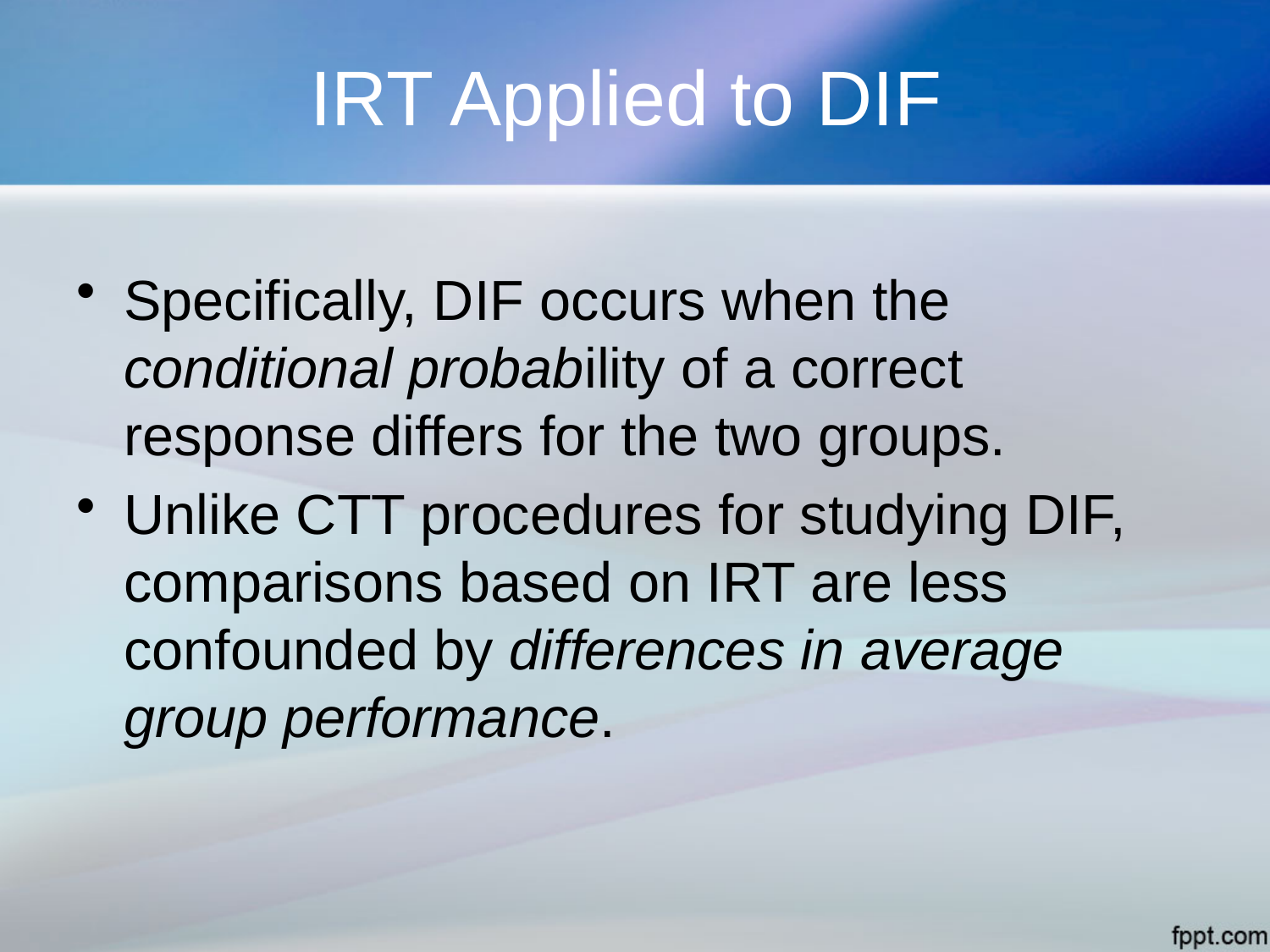

# IRT Applied to DIF
Specifically, DIF occurs when the conditional probability of a correct response differs for the two groups.
Unlike CTT procedures for studying DIF, comparisons based on IRT are less confounded by differences in average group performance.